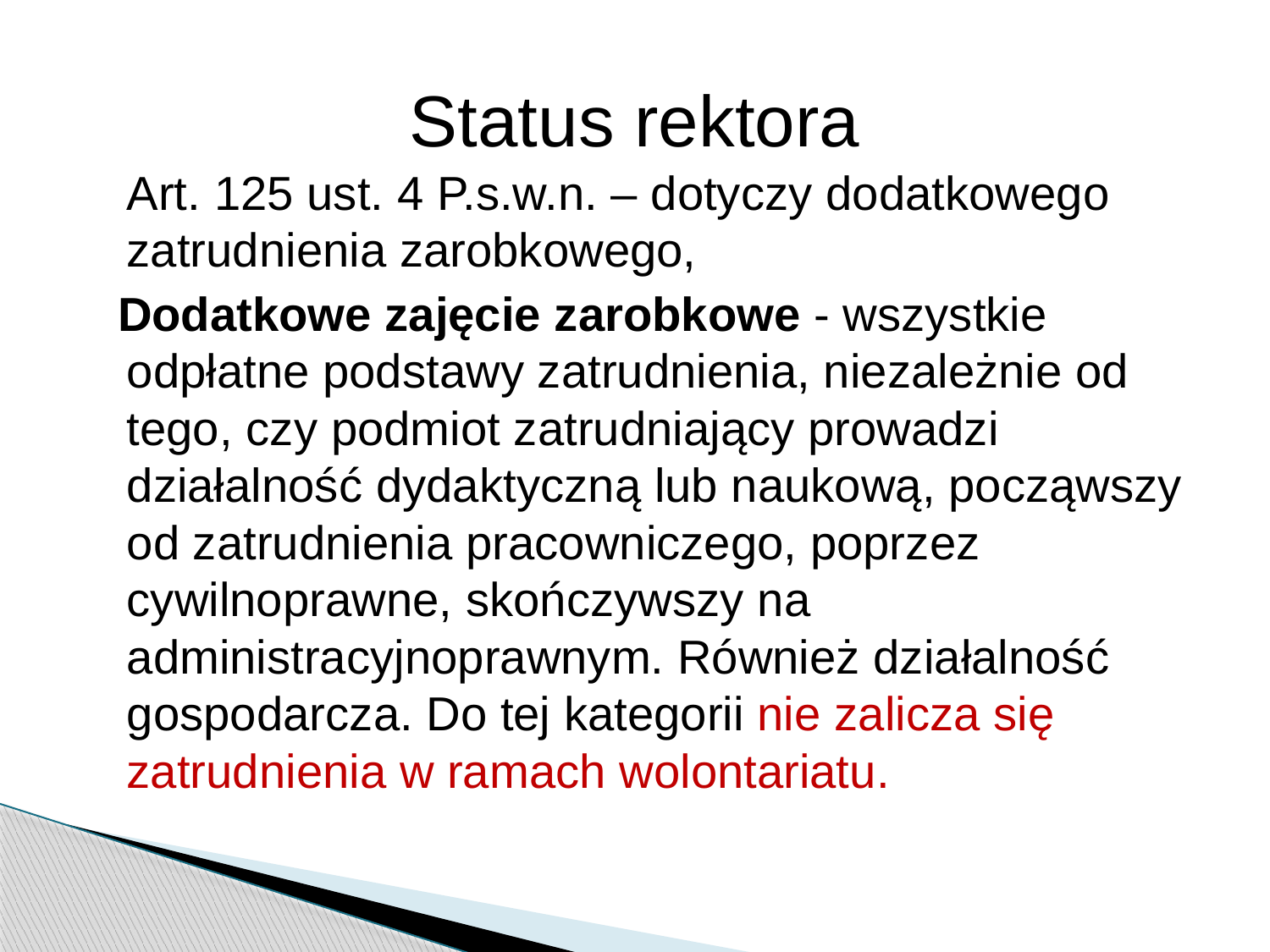

# Status rektora
	Art. 125 ust. 4 P.s.w.n. – dotyczy dodatkowego zatrudnienia zarobkowego,
  Dodatkowe zajęcie zarobkowe - wszystkie odpłatne podstawy zatrudnienia, niezależnie od tego, czy podmiot zatrudniający prowadzi działalność dydaktyczną lub naukową, począwszy od zatrudnienia pracowniczego, poprzez cywilnoprawne, skończywszy na administracyjnoprawnym. Również działalność gospodarcza. Do tej kategorii nie zalicza się zatrudnienia w ramach wolontariatu.